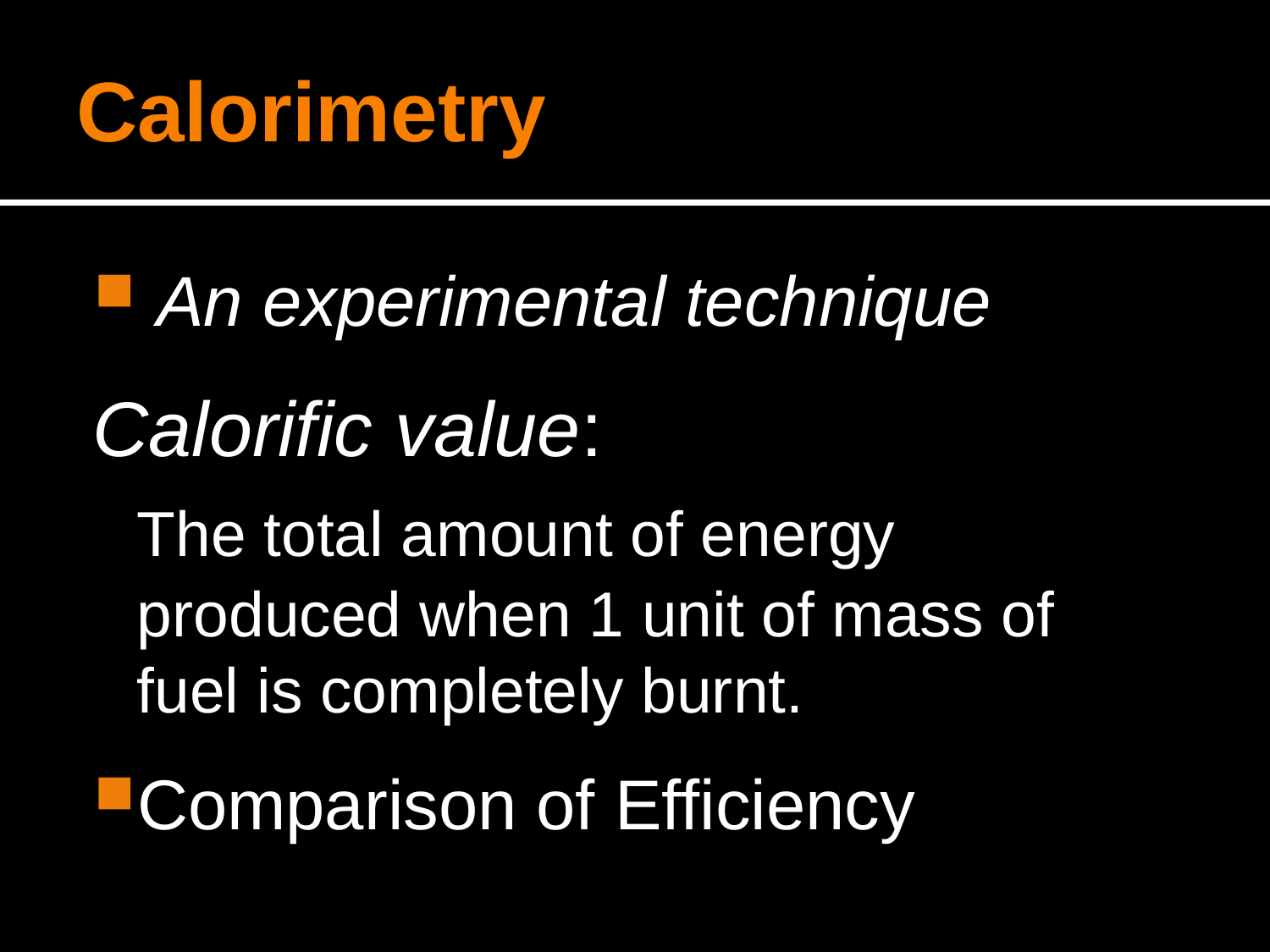

# Calorimetry
 An experimental technique

Calorific value:
	The total amount of energy produced when 1 unit of mass of fuel is completely burnt.

Comparison of Efficiency